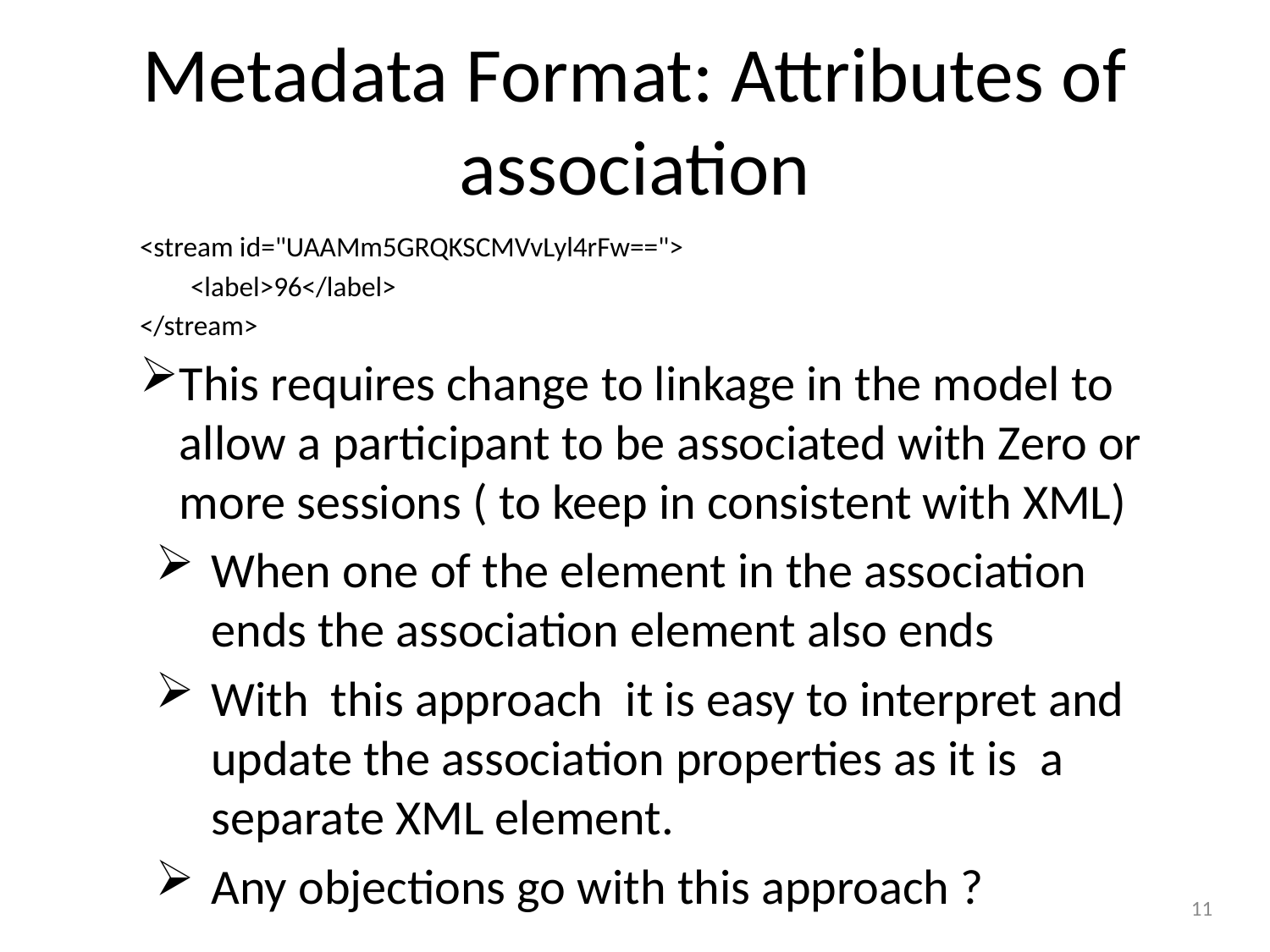

# Metadata Format: Attributes of association
<stream id="UAAMm5GRQKSCMVvLyl4rFw==">
        <label>96</label>
</stream>
This requires change to linkage in the model to allow a participant to be associated with Zero or more sessions ( to keep in consistent with XML)
When one of the element in the association ends the association element also ends
With  this approach  it is easy to interpret and update the association properties as it is  a separate XML element.
Any objections go with this approach ?

11